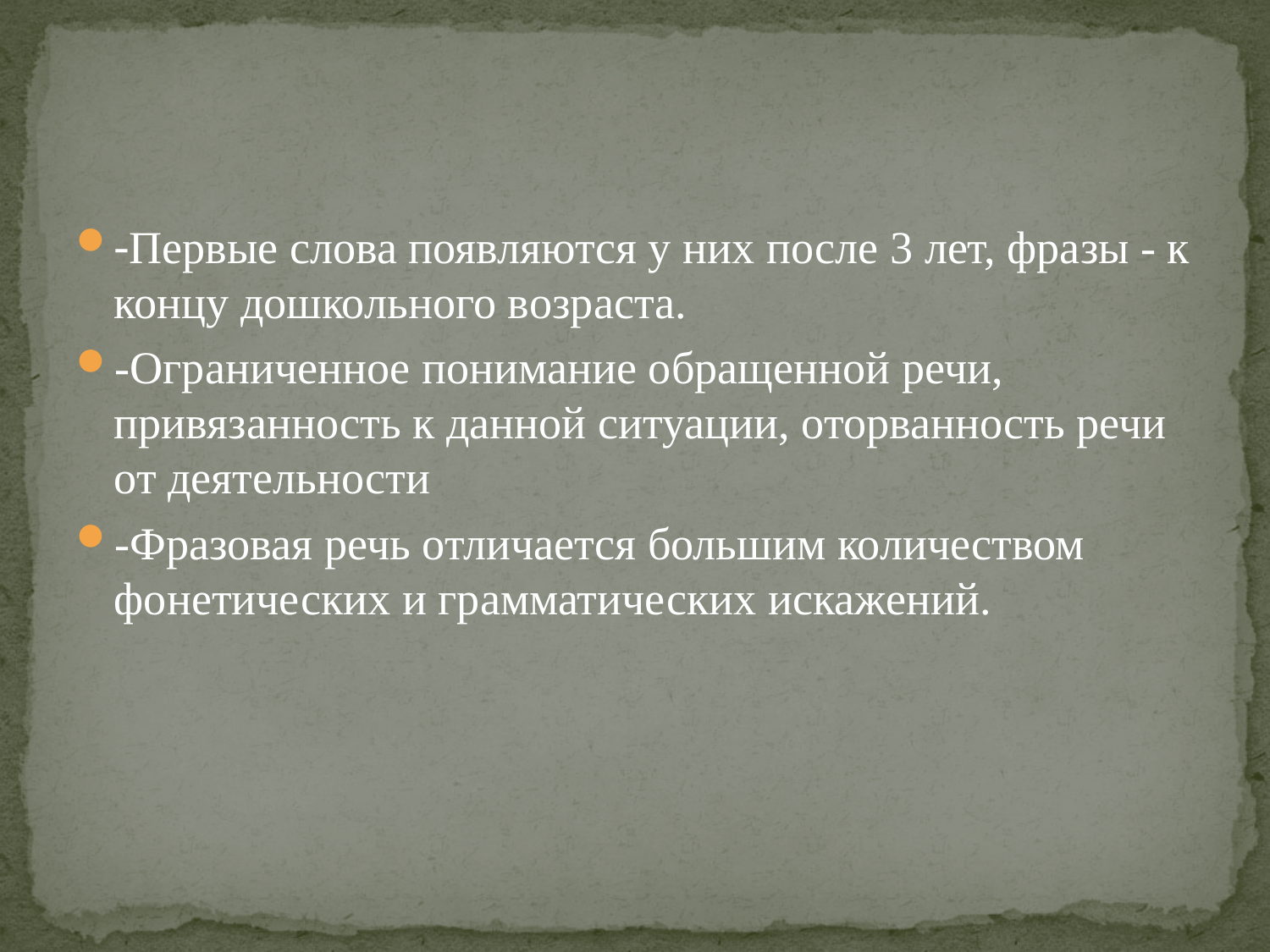

#
-Первые слова появляются у них после 3 лет, фразы - к концу дошкольного возраста.
-Ограниченное понимание обращенной речи, привязанность к данной ситуации, оторванность речи от деятельности
-Фразовая речь отличается большим количеством фонетических и грамматических искажений.